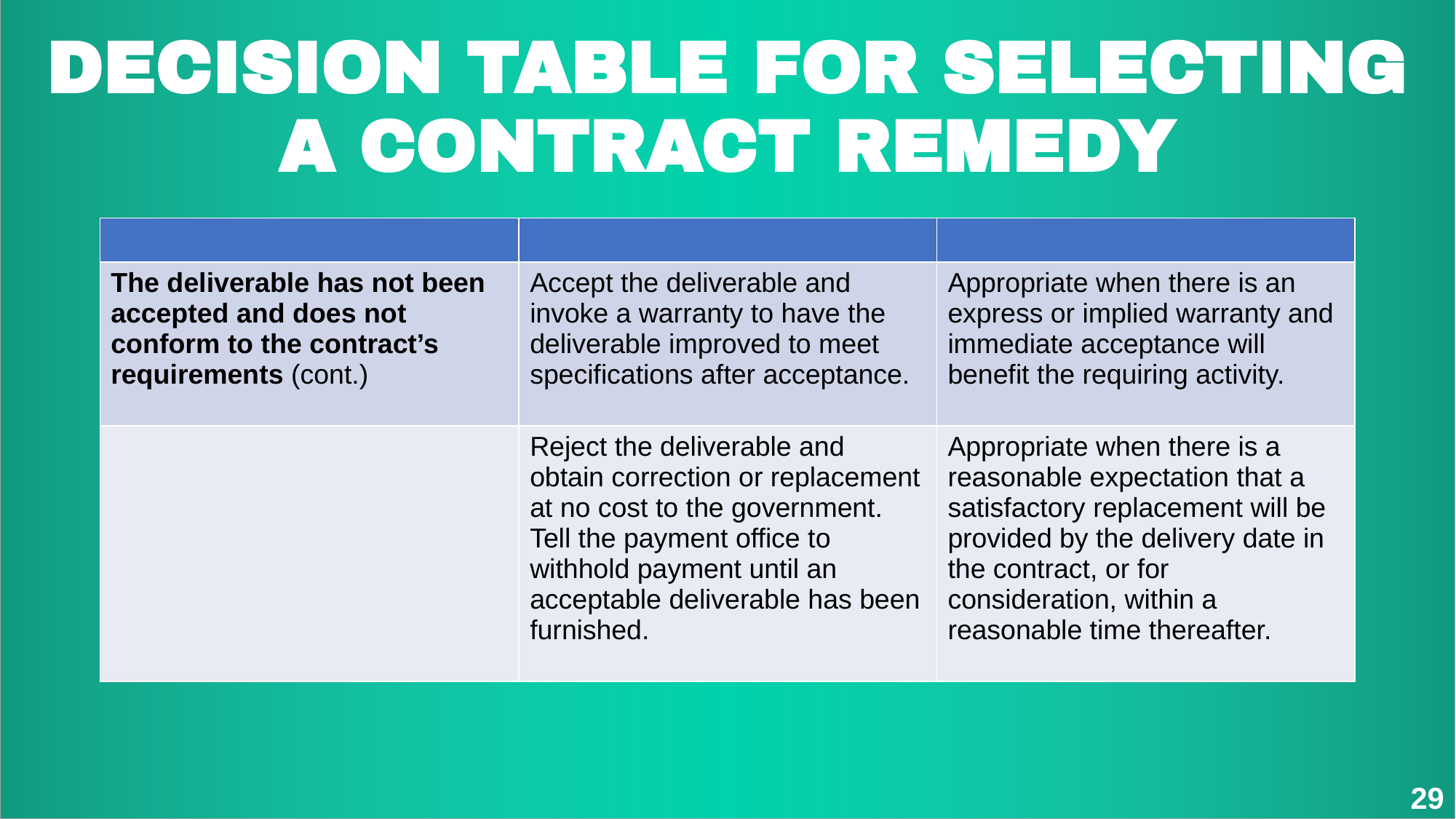

DECISION TABLE FOR SELECTING A CONTRACT REMEDY
|  |  |  |
| --- | --- | --- |
| The deliverable has not been accepted and does not conform to the contract’s requirements (cont.) | Accept the deliverable and invoke a warranty to have the deliverable improved to meet specifications after acceptance. | Appropriate when there is an express or implied warranty and immediate acceptance will benefit the requiring activity. |
|  | Reject the deliverable and obtain correction or replacement at no cost to the government. Tell the payment office to withhold payment until an acceptable deliverable has been furnished. | Appropriate when there is a reasonable expectation that a satisfactory replacement will be provided by the delivery date in the contract, or for consideration, within a reasonable time thereafter. |
29